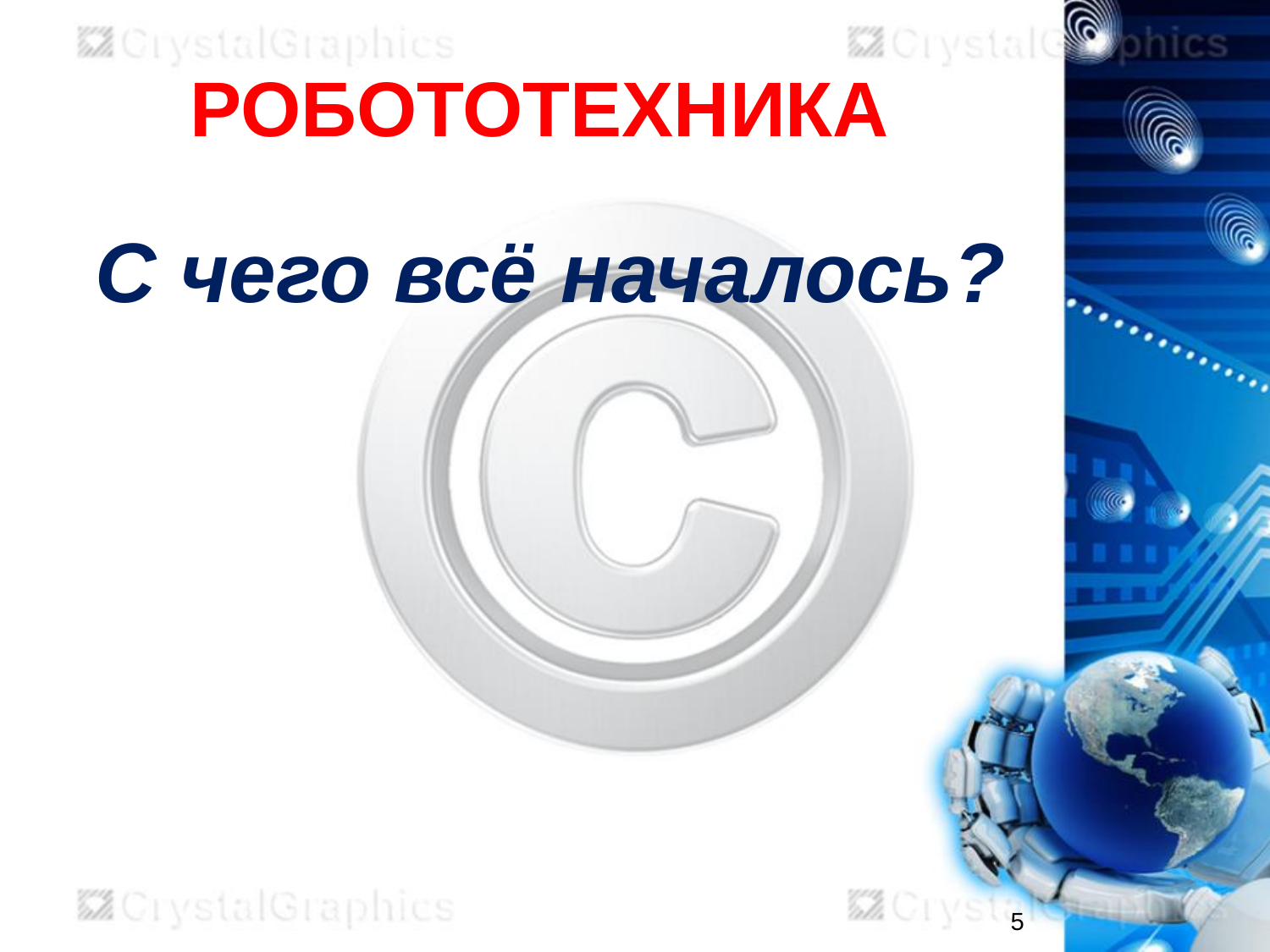

# РОБОТОТЕХНИКА
 С чего всё началось?
5